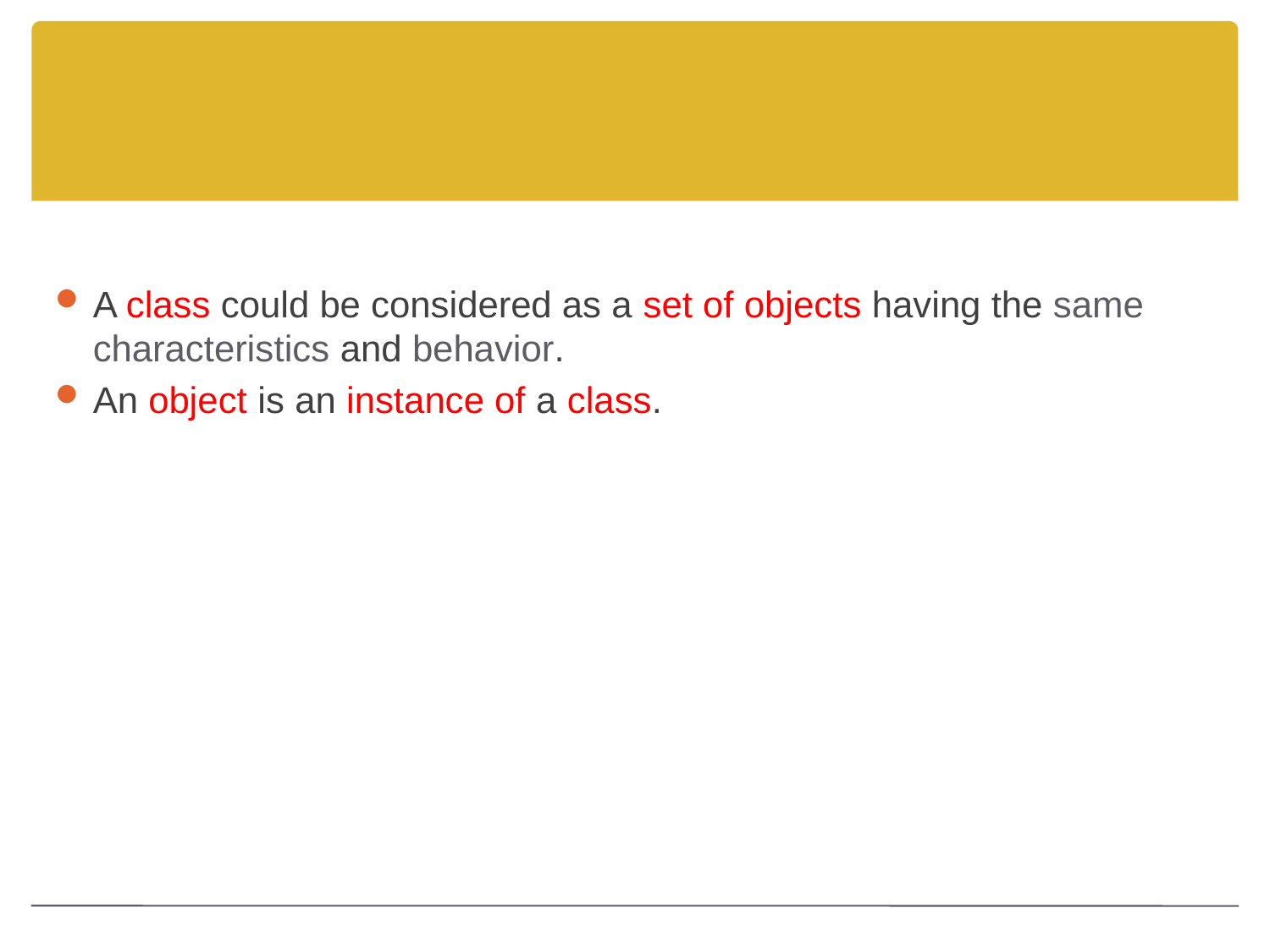

# Object vs. Class

A class could be considered as a set of objects having the same characteristics and behavior.
An object is an instance of a class.